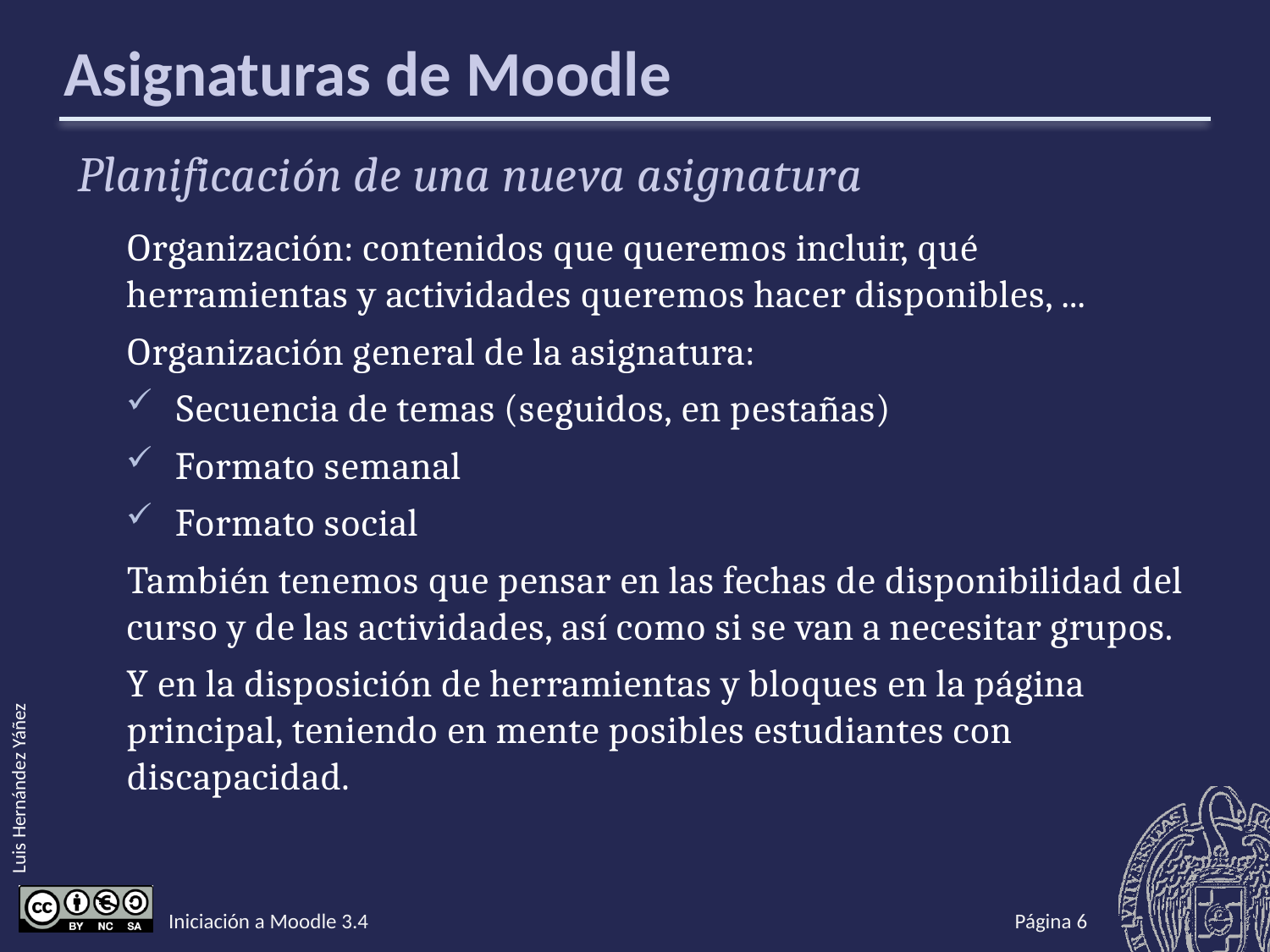

# Asignaturas de Moodle
Planificación de una nueva asignatura
Organización: contenidos que queremos incluir, qué herramientas y actividades queremos hacer disponibles, ...
Organización general de la asignatura:
Secuencia de temas (seguidos, en pestañas)
Formato semanal
Formato social
También tenemos que pensar en las fechas de disponibilidad del curso y de las actividades, así como si se van a necesitar grupos.
Y en la disposición de herramientas y bloques en la página principal, teniendo en mente posibles estudiantes con discapacidad.
Iniciación a Moodle 3.4
Página 6